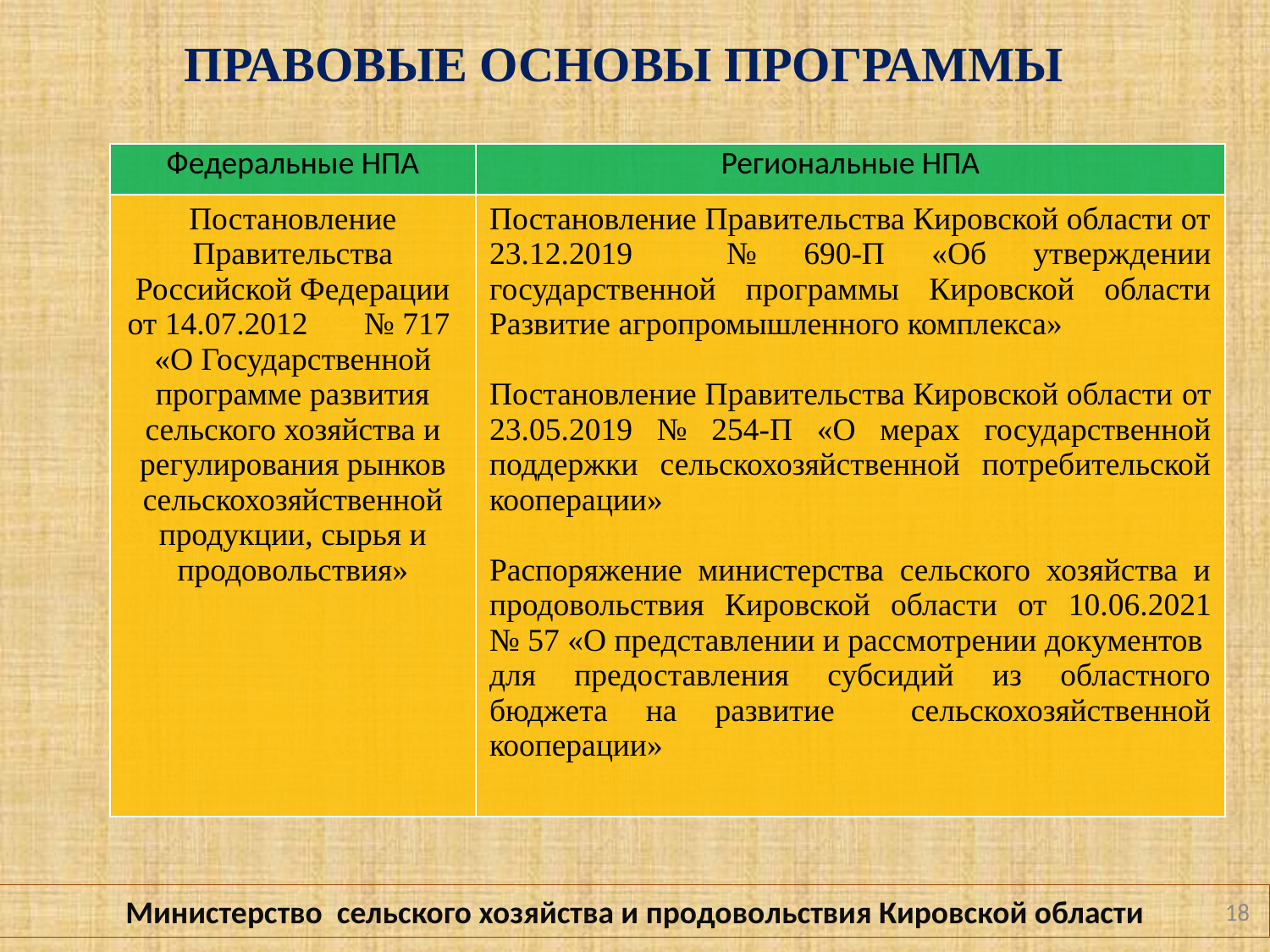

ПРАВОВЫЕ ОСНОВЫ ПРОГРАММЫ

| Федеральные НПА | Региональные НПА |
| --- | --- |
| Постановление Правительства Российской Федерации от 14.07.2012 № 717 «О Государственной программе развития сельского хозяйства и регулирования рынков сельскохозяйственной продукции, сырья и продовольствия» | Постановление Правительства Кировской области от 23.12.2019 № 690-П «Об утверждении государственной программы Кировской области Развитие агропромышленного комплекса» Постановление Правительства Кировской области от 23.05.2019 № 254-П «О мерах государственной поддержки сельскохозяйственной потребительской кооперации» Распоряжение министерства сельского хозяйства и продовольствия Кировской области от 10.06.2021 № 57 «О представлении и рассмотрении документов для предоставления субсидий из областного бюджета на развитие сельскохозяйственной кооперации» |
Министерство  сельского хозяйства и продовольствия Кировской области
18